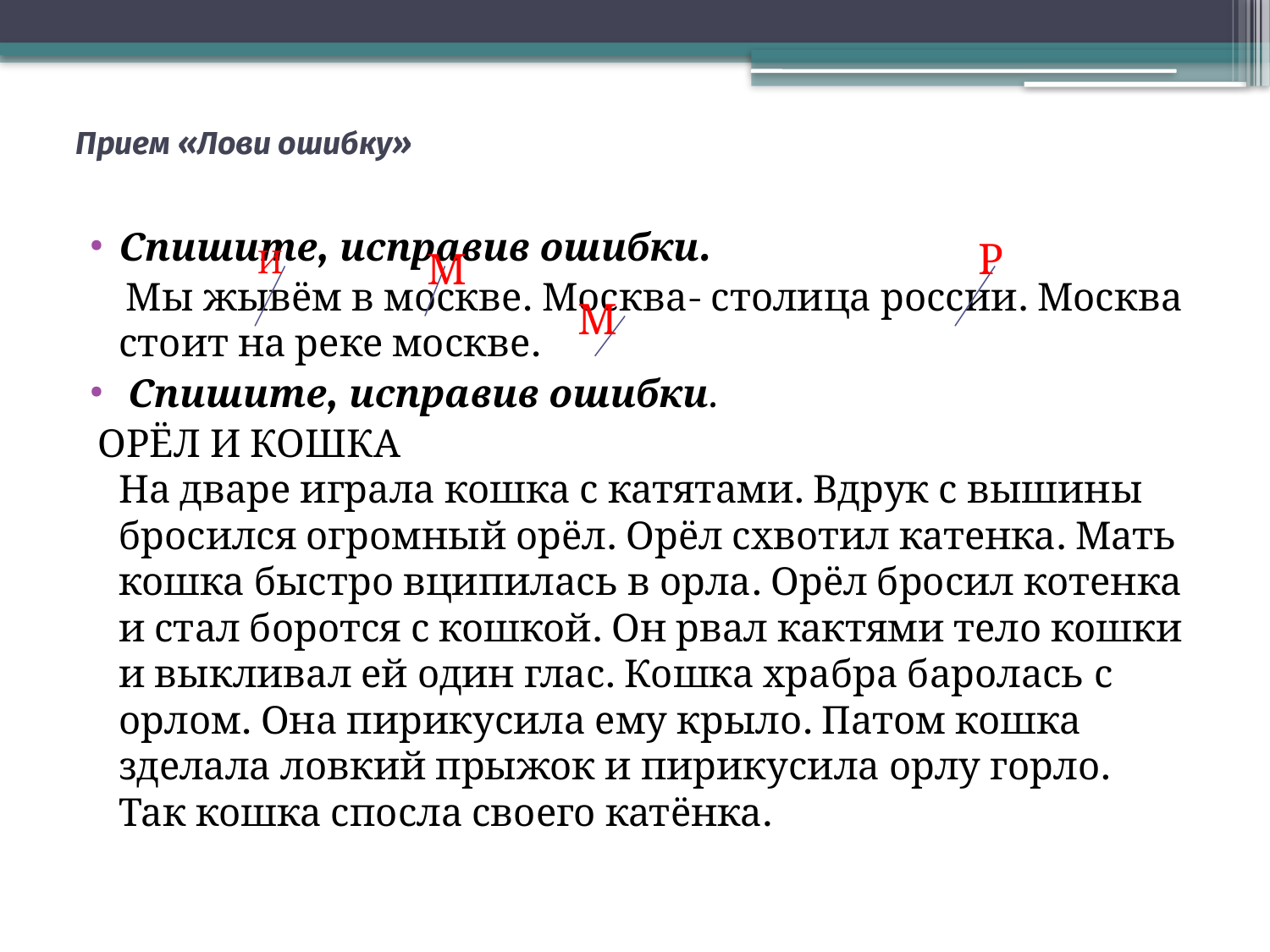

# Прием «Лови ошибку»
Спишите, исправив ошибки.
    Мы жывём в москве. Москва- столица россии. Москва стоит на реке москве.
 Спишите, исправив ошибки.
 ОРЁЛ И КОШКА
На дваре играла кошка с катятами. Вдрук с вышины бросился огромный орёл. Орёл схвотил катенка. Мать кошка быстро вципилась в орла. Орёл бросил котенка и стал боротся с кошкой. Он рвал кактями тело кошки и выкливал ей один глас. Кошка храбра баролась с орлом. Она пирикусила ему крыло. Патом кошка зделала ловкий прыжок и пирикусила орлу горло.
Так кошка спосла своего катёнка.
Р
И
М
М